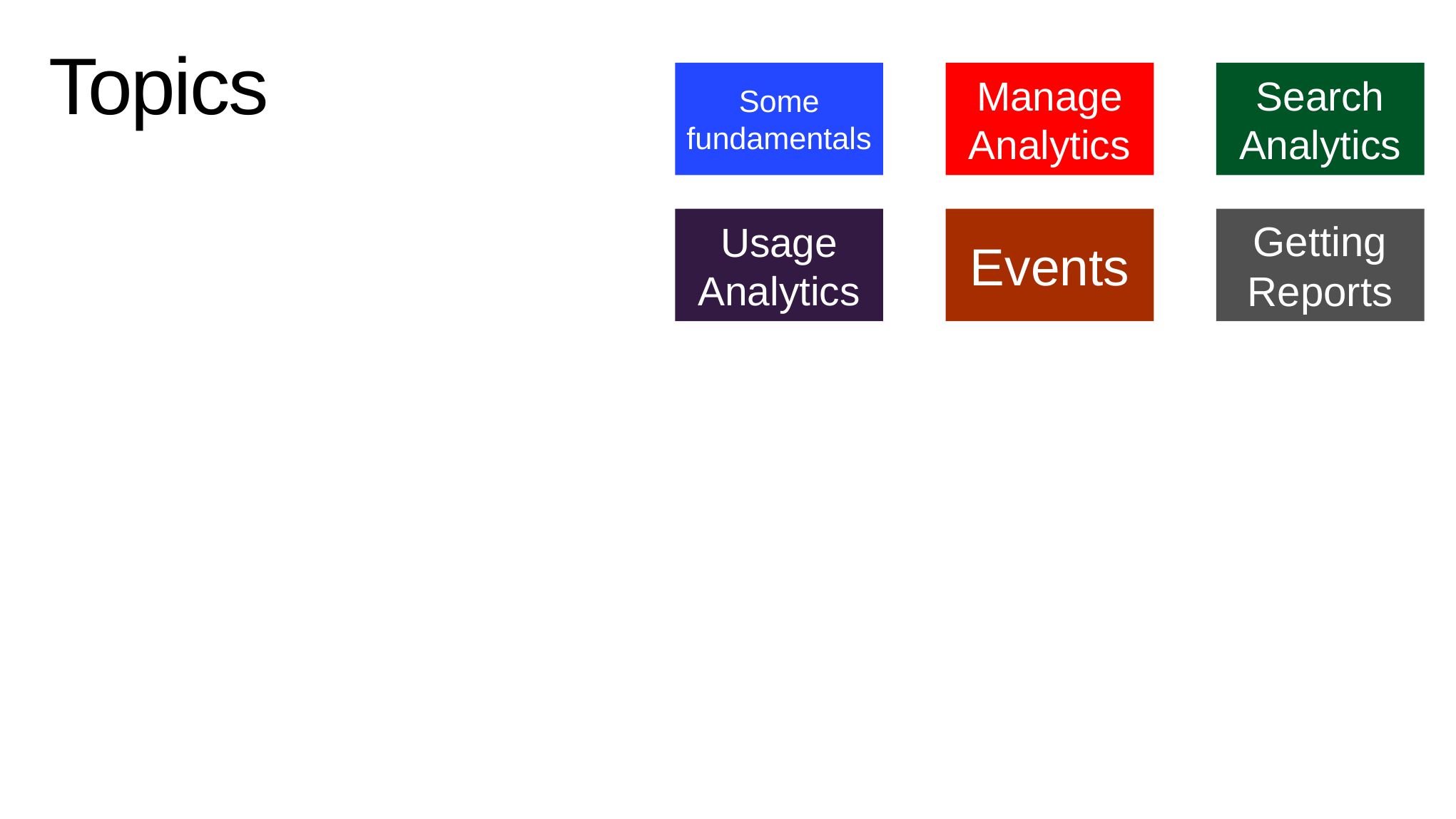

# Topics
Some fundamentals
Events
Usage Analytics
Getting Reports
Search Analytics
Manage Analytics